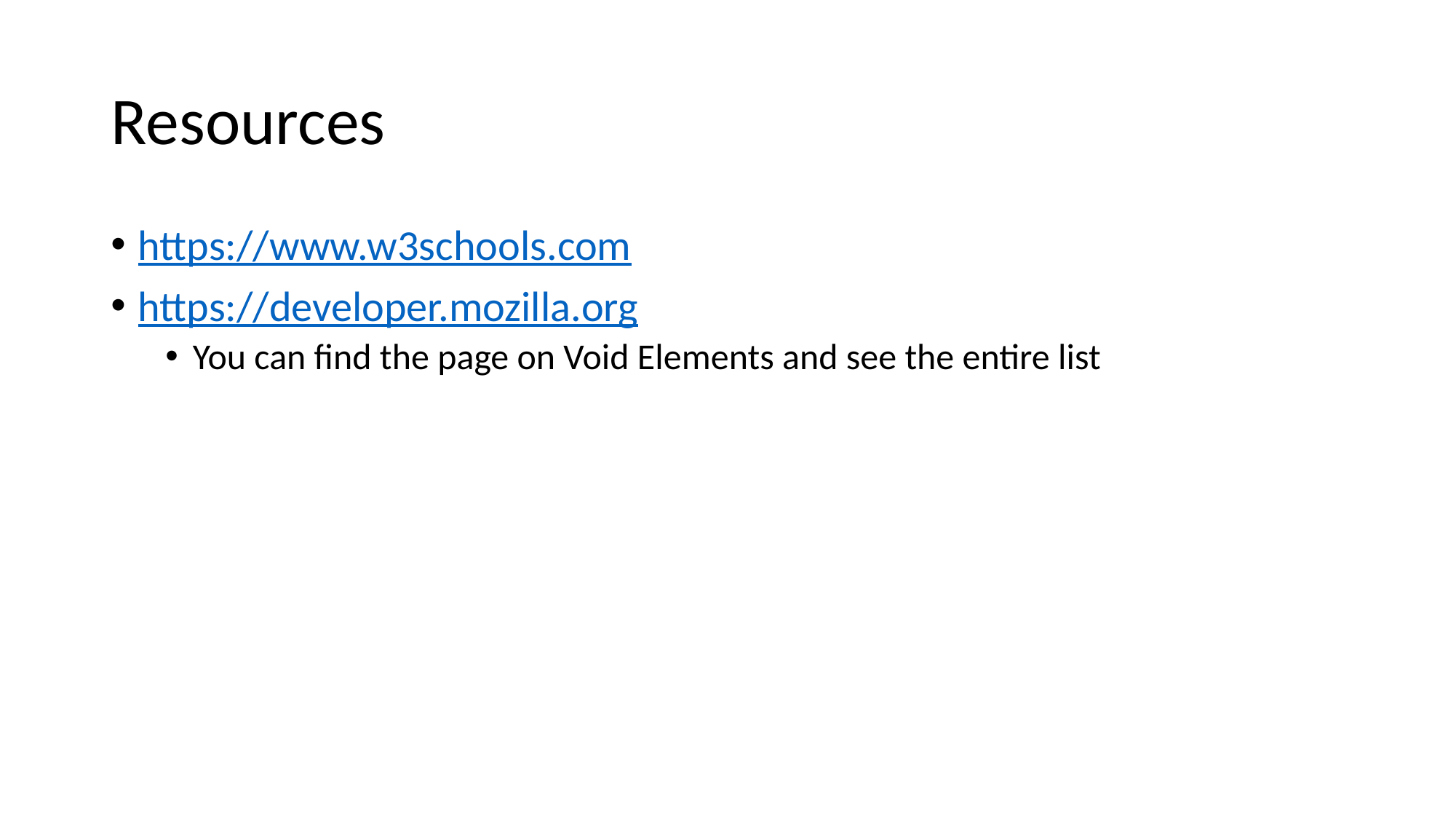

# Resources
https://www.w3schools.com
https://developer.mozilla.org
You can find the page on Void Elements and see the entire list